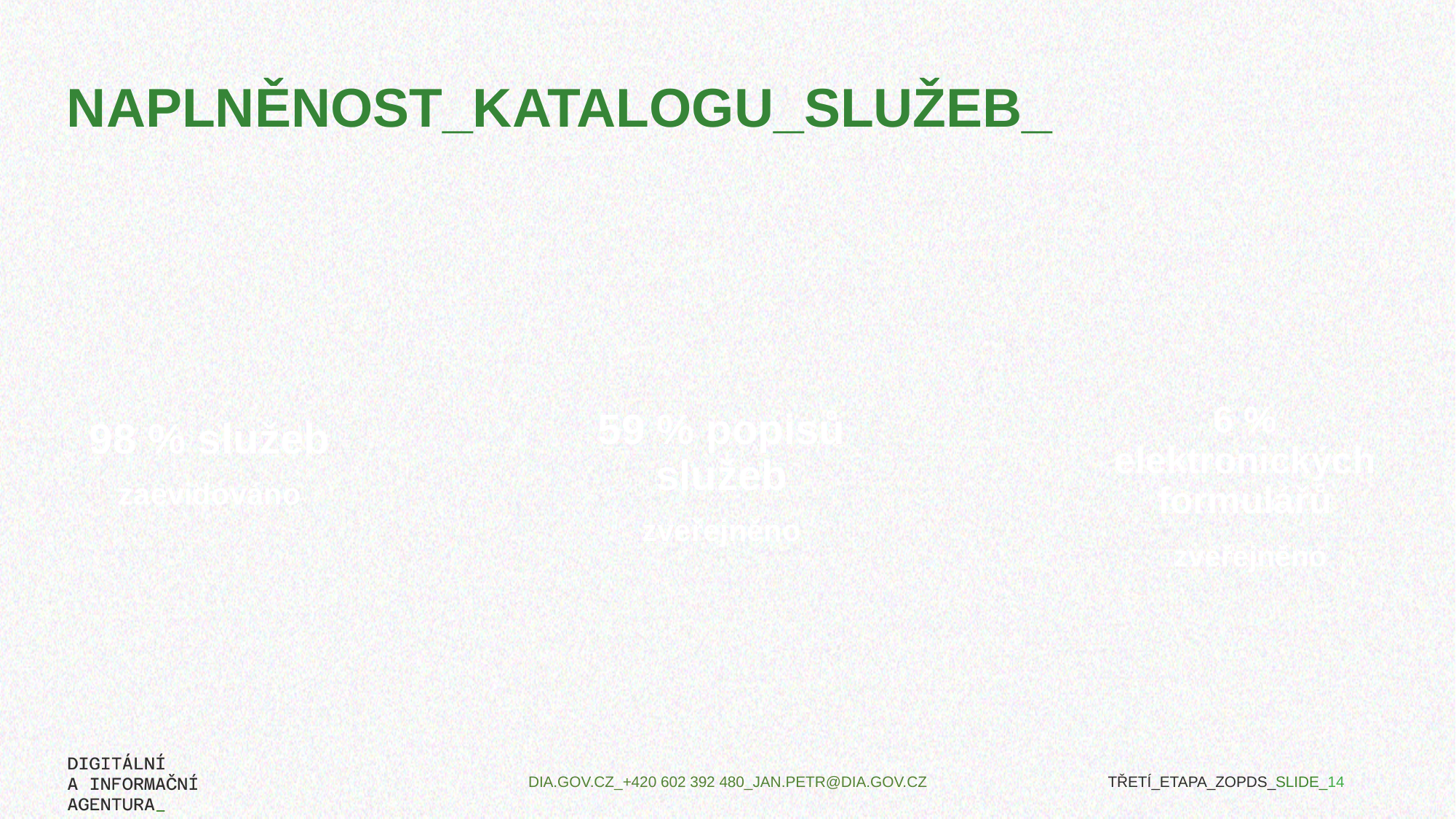

# Naplněnost_KATALOGu_SLUŽEB_

59 % popisů služeb
zveřejněno

6 % elektronických formulářů
 zveřejněno

98 % služeb
zaevidováno

TŘETÍ_ETAPA_ZOPDS_SLIDE_14
DIA.GOV.CZ_+420 602 392 480_JAN.PETR@DIA.GOV.CZ